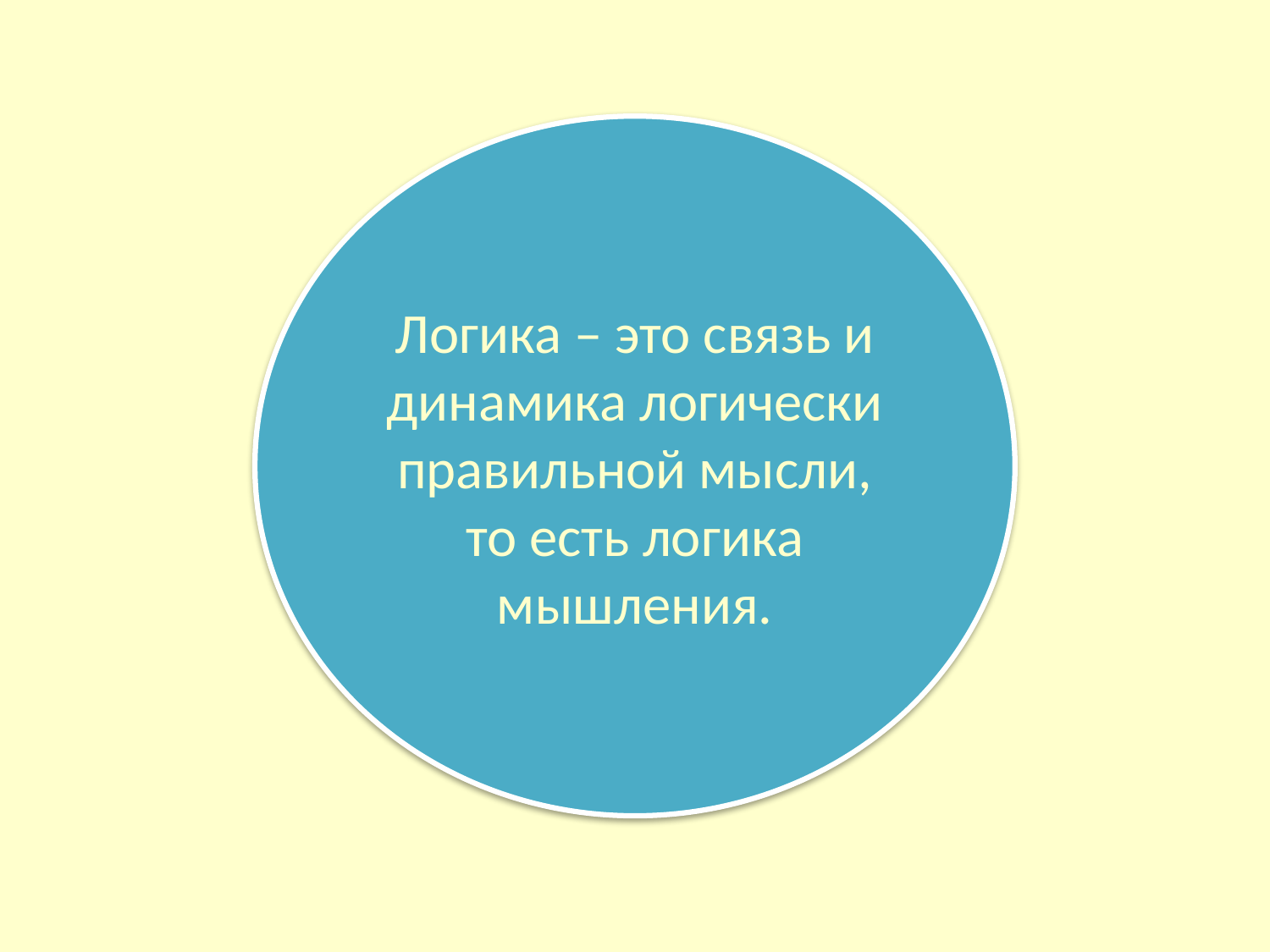

Логика – это связь и динамика логически правильной мысли, то есть логика мышления.